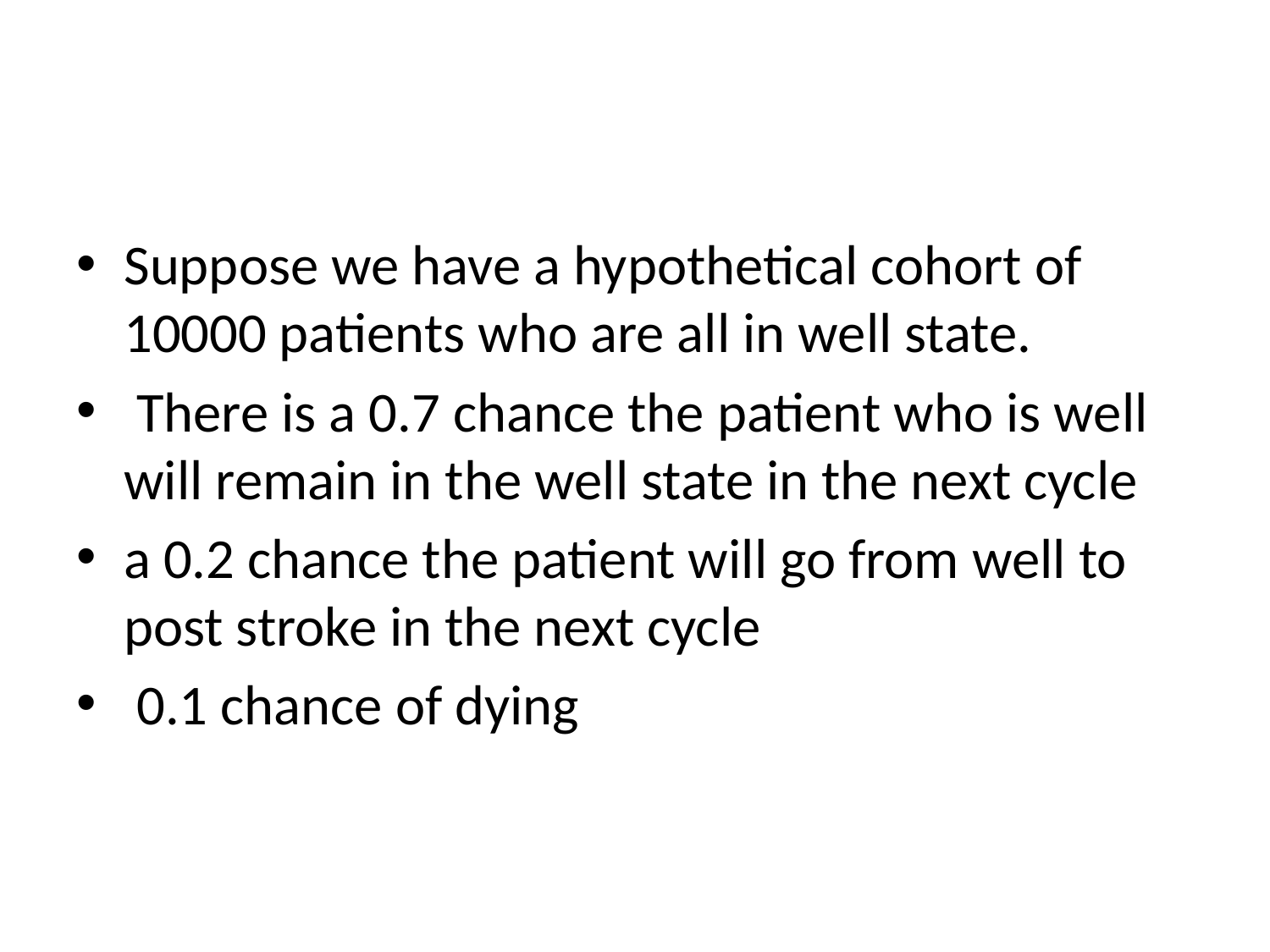

#
Suppose we have a hypothetical cohort of 10000 patients who are all in well state.
 There is a 0.7 chance the patient who is well will remain in the well state in the next cycle
a 0.2 chance the patient will go from well to post stroke in the next cycle
 0.1 chance of dying